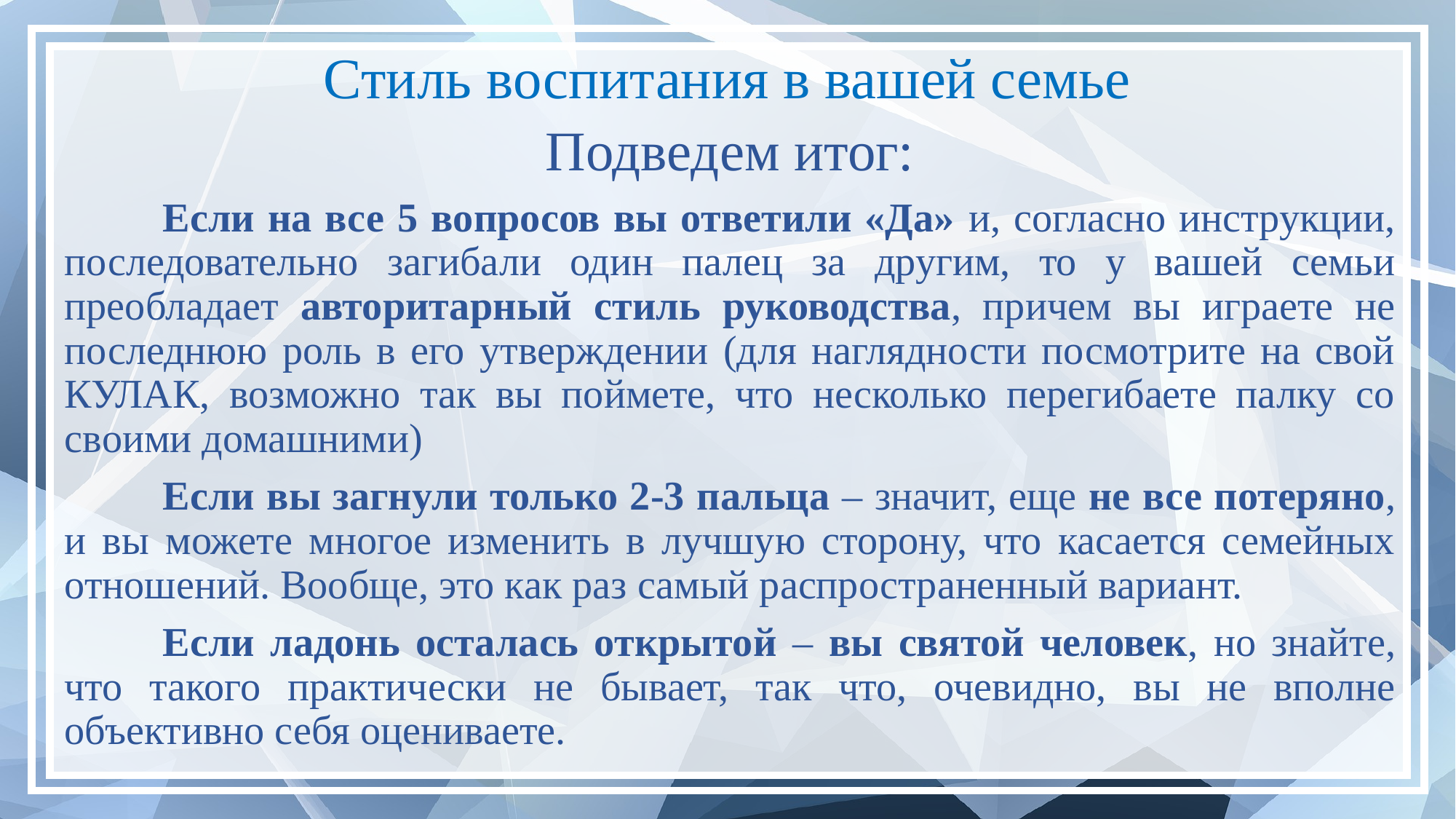

# Стиль воспитания в вашей семье
Подведем итог:
	Если на все 5 вопросов вы ответили «Да» и, согласно инструкции, последовательно загибали один палец за другим, то у вашей семьи преобладает авторитарный стиль руководства, причем вы играете не последнюю роль в его утверждении (для наглядности посмотрите на свой КУЛАК, возможно так вы поймете, что несколько перегибаете палку со своими домашними)
	Если вы загнули только 2-3 пальца – значит, еще не все потеряно, и вы можете многое изменить в лучшую сторону, что касается семейных отношений. Вообще, это как раз самый распространенный вариант.
	Если ладонь осталась открытой – вы святой человек, но знайте, что такого практически не бывает, так что, очевидно, вы не вполне объективно себя оцениваете.